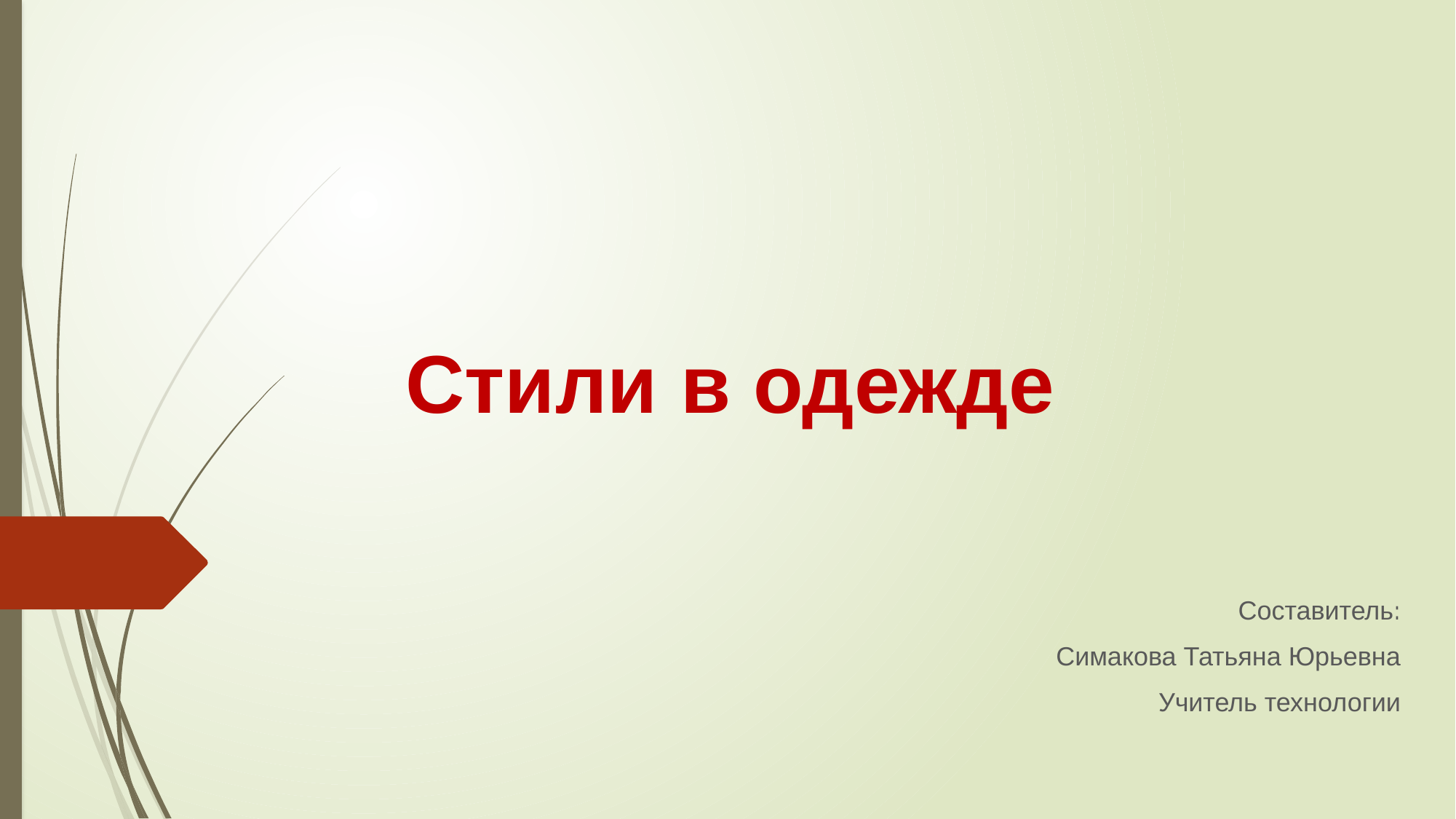

# Стили в одежде
Составитель:
Симакова Татьяна Юрьевна
Учитель технологии